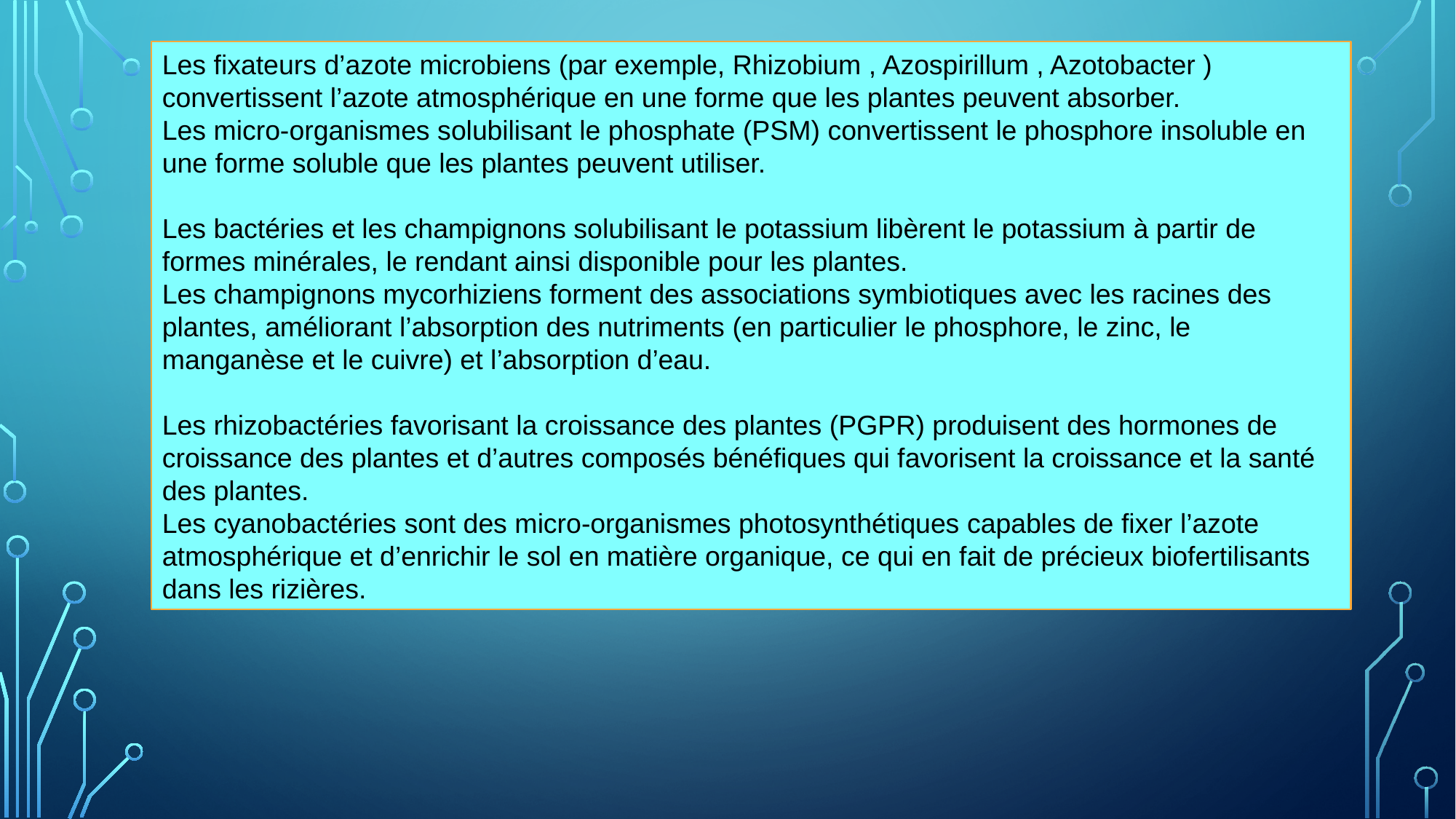

Les fixateurs d’azote microbiens (par exemple, Rhizobium , Azospirillum , Azotobacter ) convertissent l’azote atmosphérique en une forme que les plantes peuvent absorber.
Les micro-organismes solubilisant le phosphate (PSM) convertissent le phosphore insoluble en une forme soluble que les plantes peuvent utiliser.

Les bactéries et les champignons solubilisant le potassium libèrent le potassium à partir de formes minérales, le rendant ainsi disponible pour les plantes.
Les champignons mycorhiziens forment des associations symbiotiques avec les racines des plantes, améliorant l’absorption des nutriments (en particulier le phosphore, le zinc, le manganèse et le cuivre) et l’absorption d’eau.

Les rhizobactéries favorisant la croissance des plantes (PGPR) produisent des hormones de croissance des plantes et d’autres composés bénéfiques qui favorisent la croissance et la santé des plantes.
Les cyanobactéries sont des micro-organismes photosynthétiques capables de fixer l’azote atmosphérique et d’enrichir le sol en matière organique, ce qui en fait de précieux biofertilisants dans les rizières.